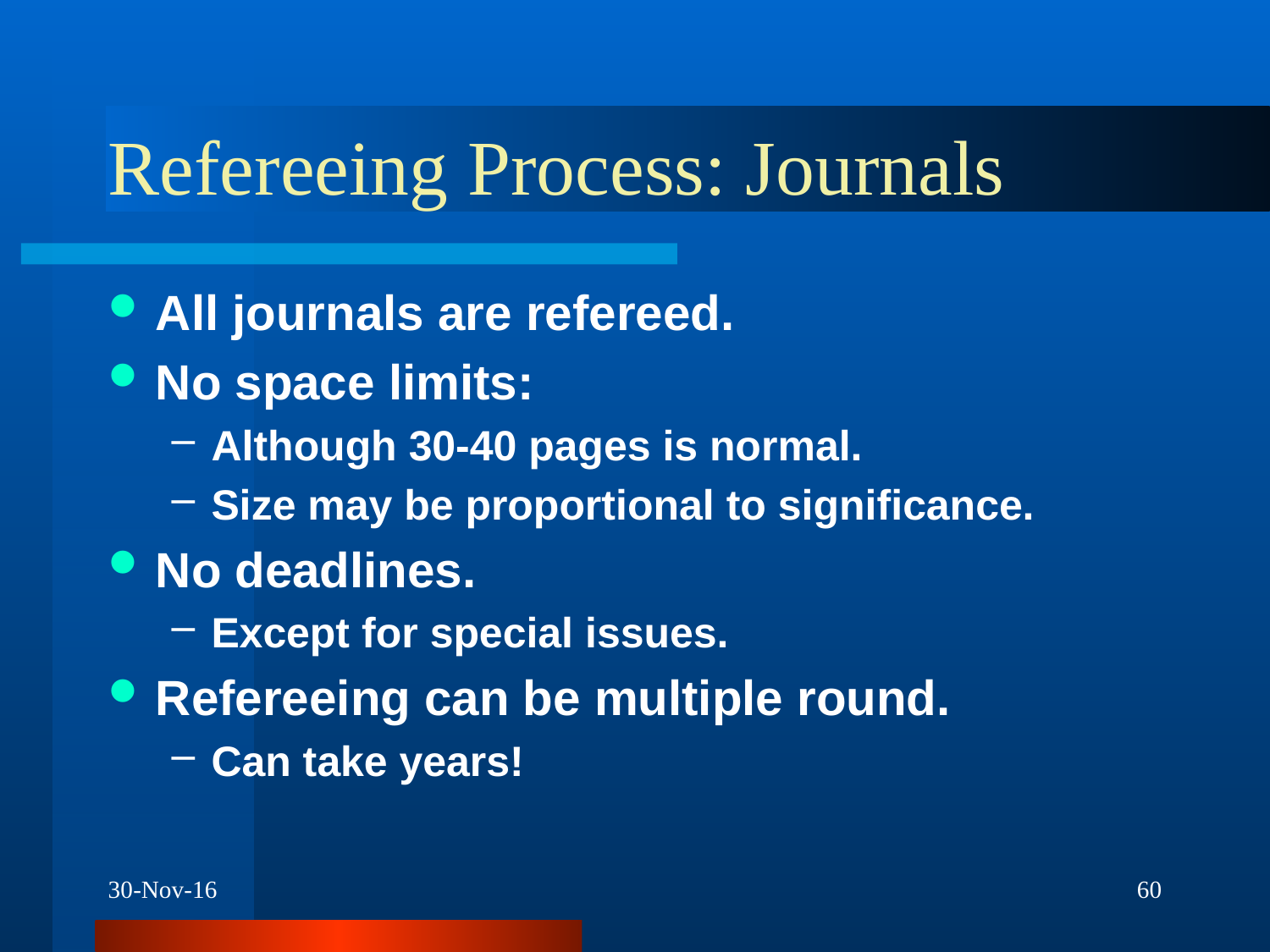

# Refereeing Process: Journals
All journals are refereed.
No space limits:
Although 30-40 pages is normal.
Size may be proportional to significance.
No deadlines.
Except for special issues.
Refereeing can be multiple round.
Can take years!
30-Nov-16
60